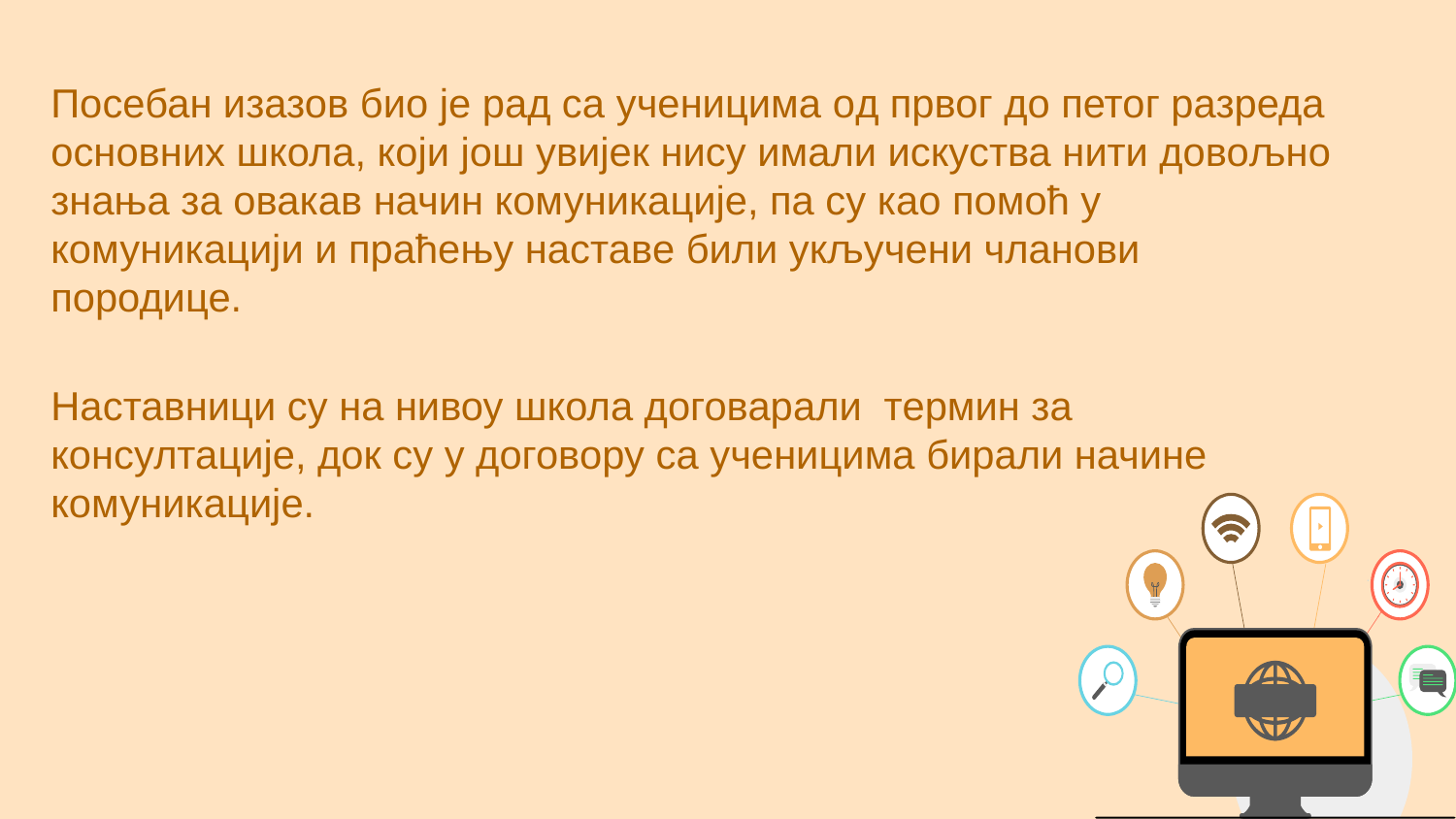

Посебан изазов био је рад са ученицима oд првог до петог разреда основних школа, који још увијек нису имали искуства нити довољно знања за овакав начин комуникације, па су као помоћ у комуникацији и праћењу наставе били укључени чланови породице.
Наставници су на нивоу школа договарали  термин за консултације, док су у договору са ученицима бирали начине комуникације.